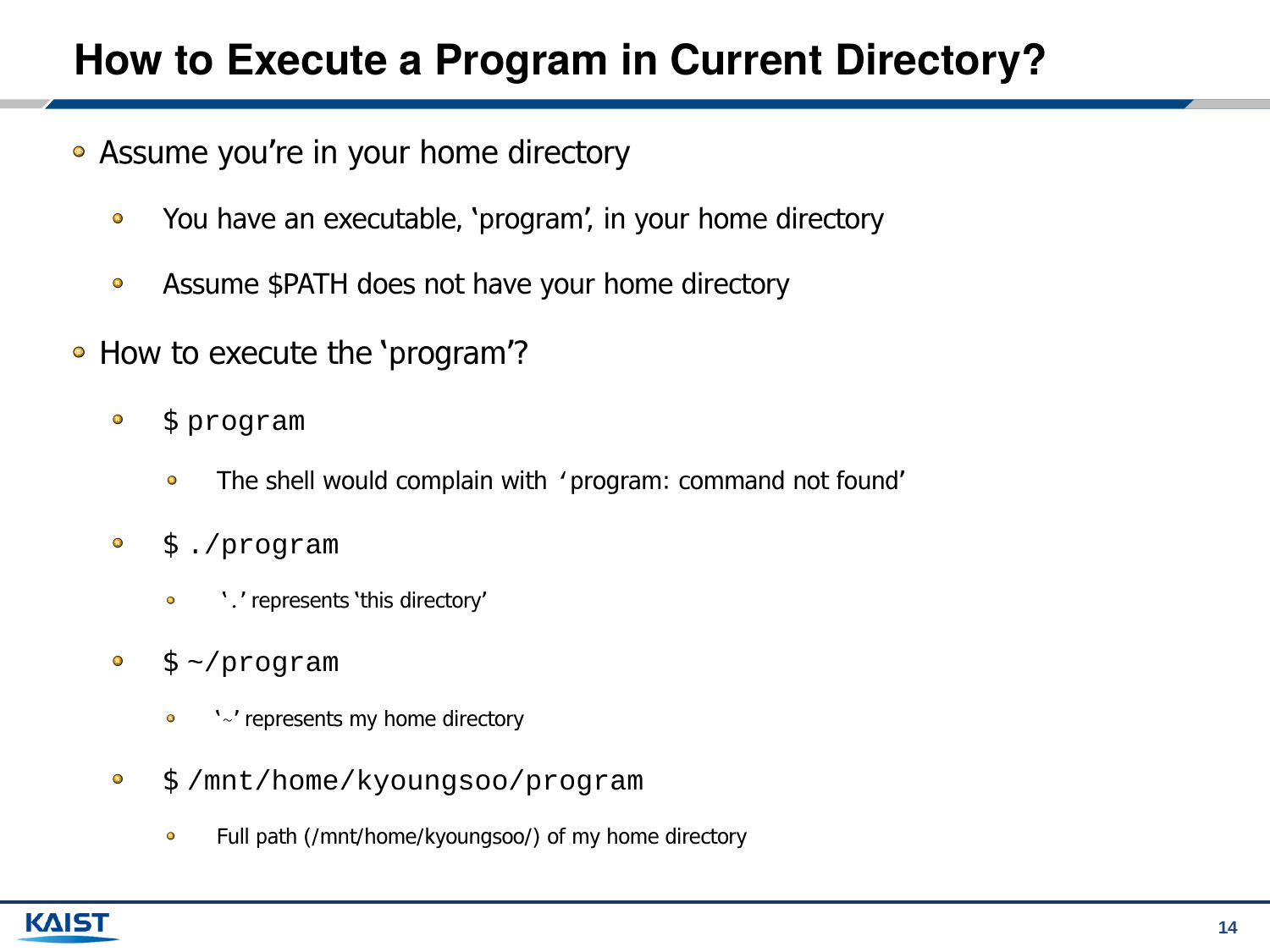

# How to Execute a Program in Current Directory?
Assume you’re in your home directory
You have an executable, ‘program’, in your home directory
Assume $PATH does not have your home directory
How to execute the ‘program’?
$ program
The shell would complain with ‘program: command not found’
$ ./program
 ‘.’ represents ‘this directory’
$ ~/program
‘~’ represents my home directory
$ /mnt/home/kyoungsoo/program
Full path (/mnt/home/kyoungsoo/) of my home directory